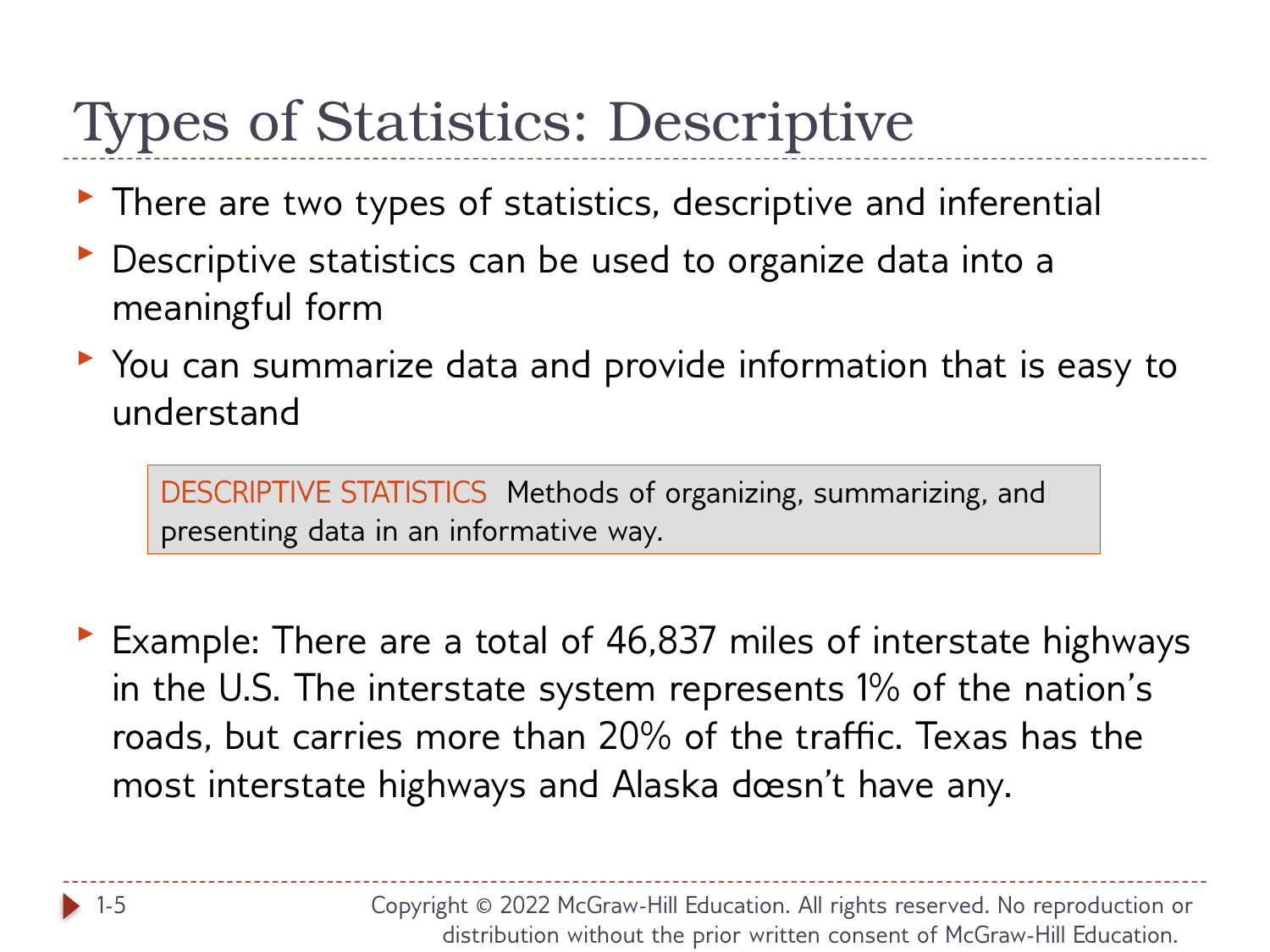

# Types of Statistics: Descriptive
There are two types of statistics, descriptive and inferential
Descriptive statistics can be used to organize data into a meaningful form
You can summarize data and provide information that is easy to understand

Example: There are a total of 46,837 miles of interstate highways in the U.S. The interstate system represents 1% of the nation’s roads, but carries more than 20% of the traffic. Texas has the most interstate highways and Alaska doesn’t have any.
DESCRIPTIVE STATISTICS  Methods of organizing, summarizing, and presenting data in an informative way.
1-5
Copyright © 2022 McGraw-Hill Education. All rights reserved. No reproduction or distribution without the prior written consent of McGraw-Hill Education.